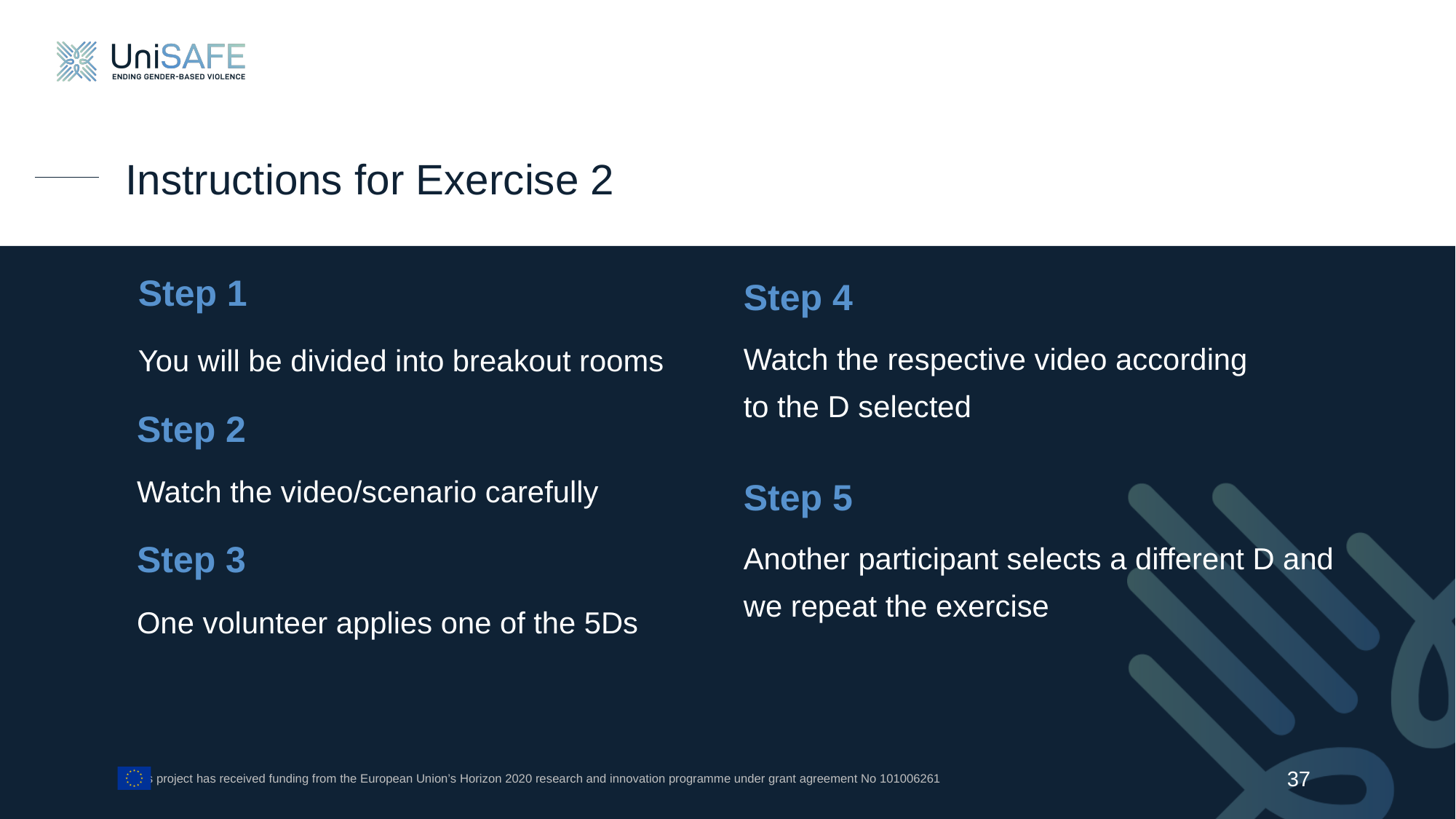

# Instructions for Exercise 2
Step 1
Step 4
Watch the respective video according to the D selected
You will be divided into breakout rooms
Step 2
Watch the video/scenario carefully
Step 5
Another participant selects a different D and we repeat the exercise
Step 3
One volunteer applies one of the 5Ds